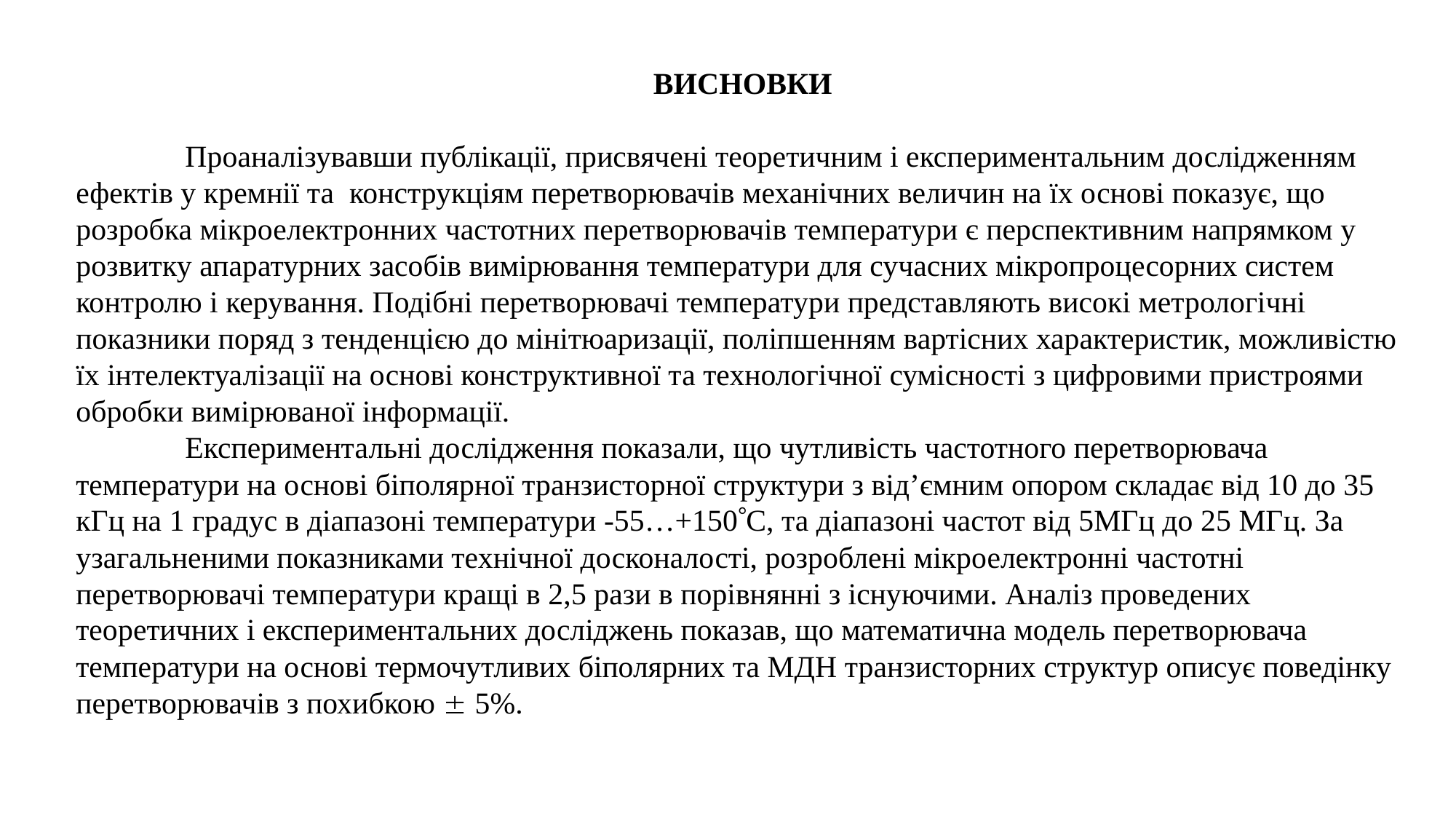

ВИСНОВКИ

	Проаналізувавши публікації, присвячені теоретичним і експериментальним дослідженням ефектів у кремнії та  конструкціям перетворювачів механічних величин на їх основі показує, що розробка мікроелектронних частотних перетворювачів температури є перспективним напрямком у розвитку апаратурних засобів вимірювання температури для сучасних мікропроцесорних систем контролю і керування. Подібні перетворювачі температури представляють високі метрологічні показники поряд з тенденцією до мінітюаризації, поліпшенням вартісних характеристик, можливістю їх інтелектуалізації на основі конструктивної та технологічної сумісності з цифровими пристроями обробки вимірюваної інформації.
	Експериментальні дослідження показали, що чутливість частотного перетворювача температури на основі біполярної транзисторної структури з від’ємним опором складає від 10 до 35 кГц на 1 градус в діапазоні температури -55…+150°С, та діапазоні частот від 5МГц до 25 МГц. За узагальненими показниками технічної досконалості, розроблені мікроелектронні частотні перетворювачі температури кращі в 2,5 рази в порівнянні з існуючими. Аналіз проведених теоретичних і експериментальних досліджень показав, що математична модель перетворювача температури на основі термочутливих біполярних та МДН транзисторних структур описує поведінку перетворювачів з похибкою ± 5%.